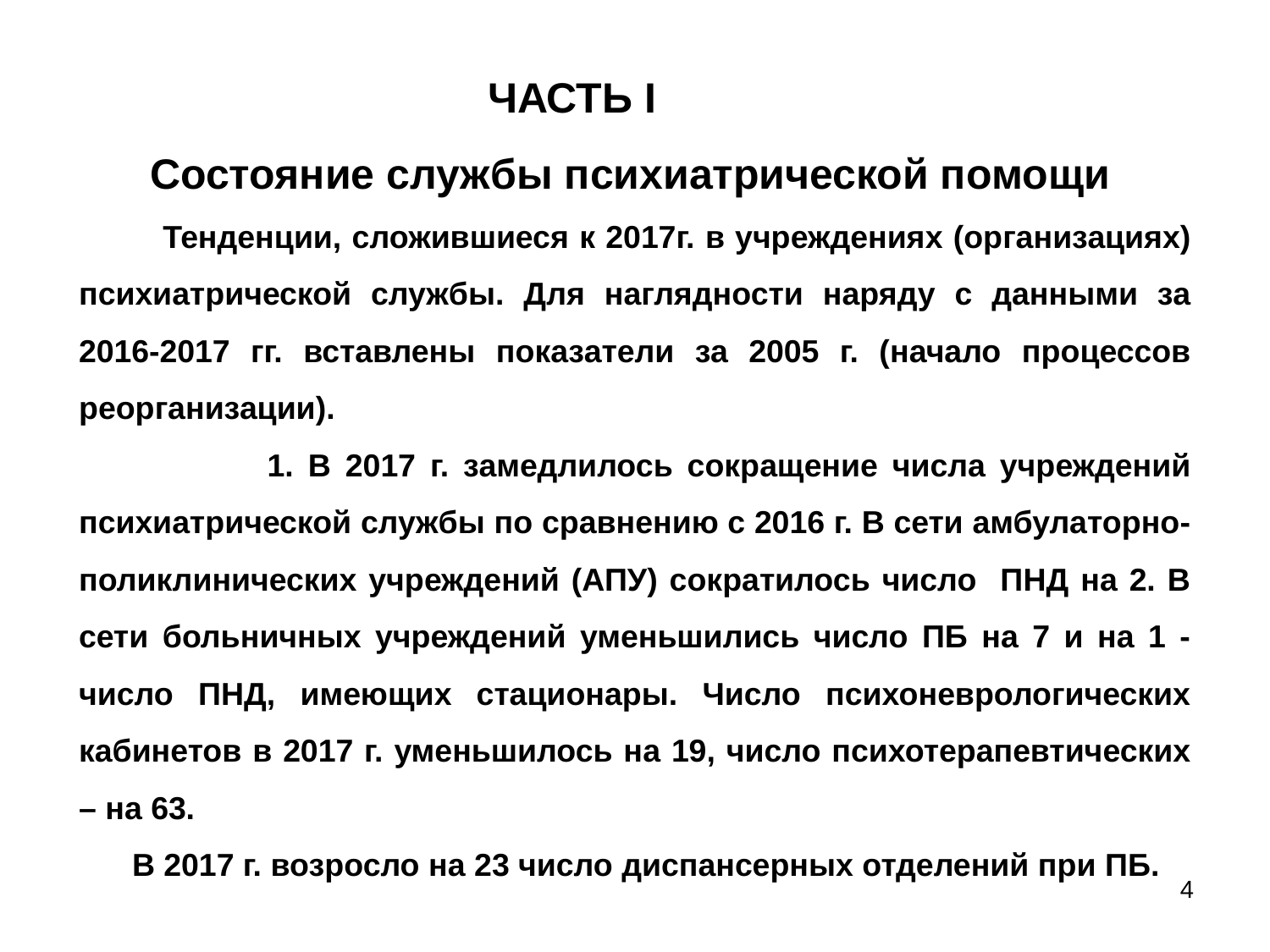

ЧАСТЬ I
        Состояние службы психиатрической помощи
        Тенденции, сложившиеся к 2017г. в учреждениях (организациях) психиатрической службы. Для наглядности наряду с данными за 2016-2017 гг. вставлены показатели за 2005 г. (начало процессов реорганизации).
             1. В 2017 г. замедлилось сокращение числа учреждений психиатрической службы по сравнению с 2016 г. В сети амбулаторно-поликлинических учреждений (АПУ) сократилось число  ПНД на 2. В сети больничных учреждений уменьшились число ПБ на 7 и на 1 - число ПНД, имеющих стационары. Число психоневрологических кабинетов в 2017 г. уменьшилось на 19, число психотерапевтических – на 63.
      В 2017 г. возросло на 23 число диспансерных отделений при ПБ.

4